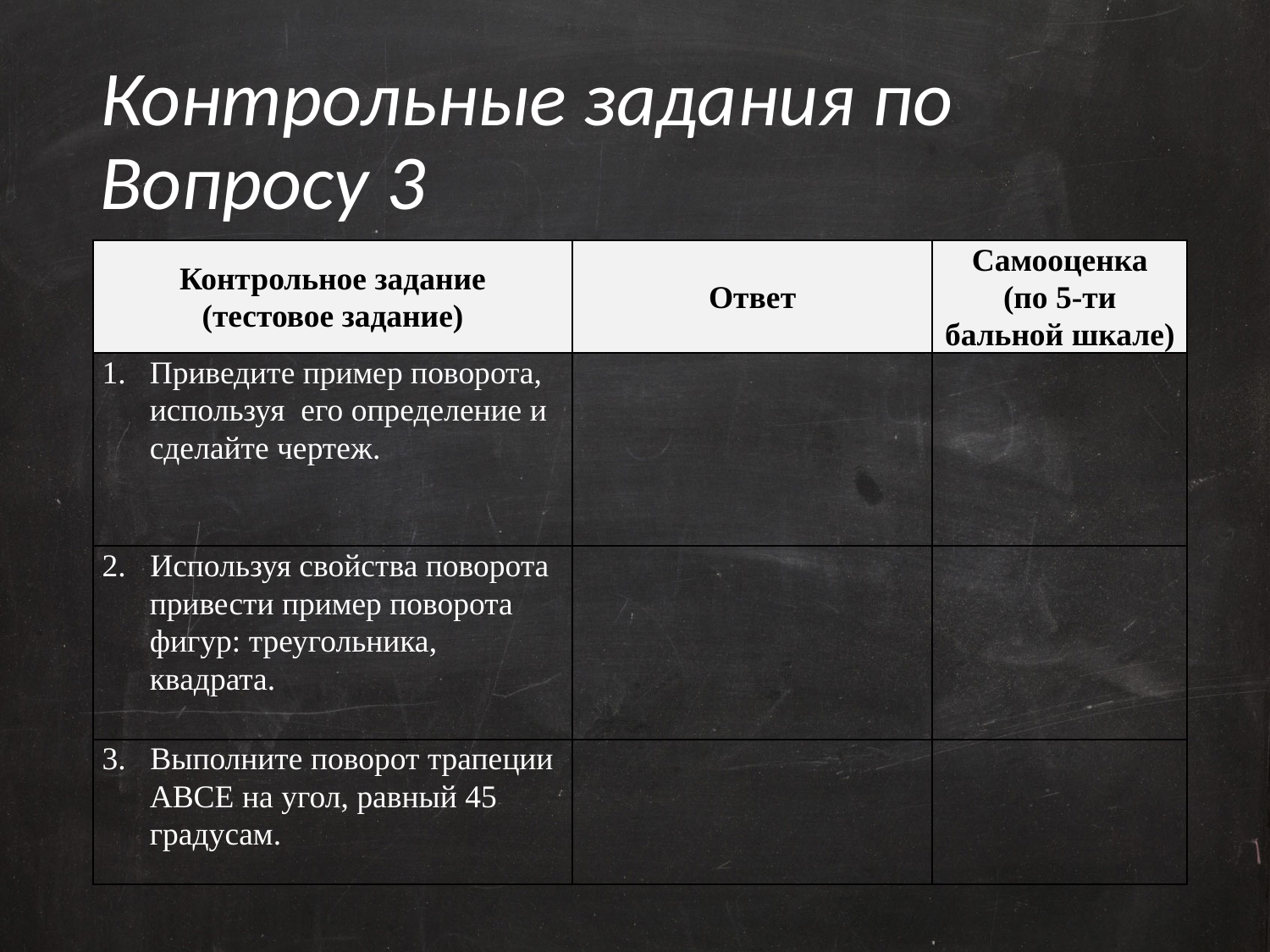

# Контрольные задания по Вопросу 3
| Контрольное задание (тестовое задание) | Ответ | Самооценка (по 5-ти бальной шкале) |
| --- | --- | --- |
| Приведите пример поворота, используя его определение и сделайте чертеж. |  |  |
| 2. Используя свойства поворота привести пример поворота фигур: треугольника, квадрата. |  |  |
| 3. Выполните поворот трапеции АВСЕ на угол, равный 45 градусам. |  |  |